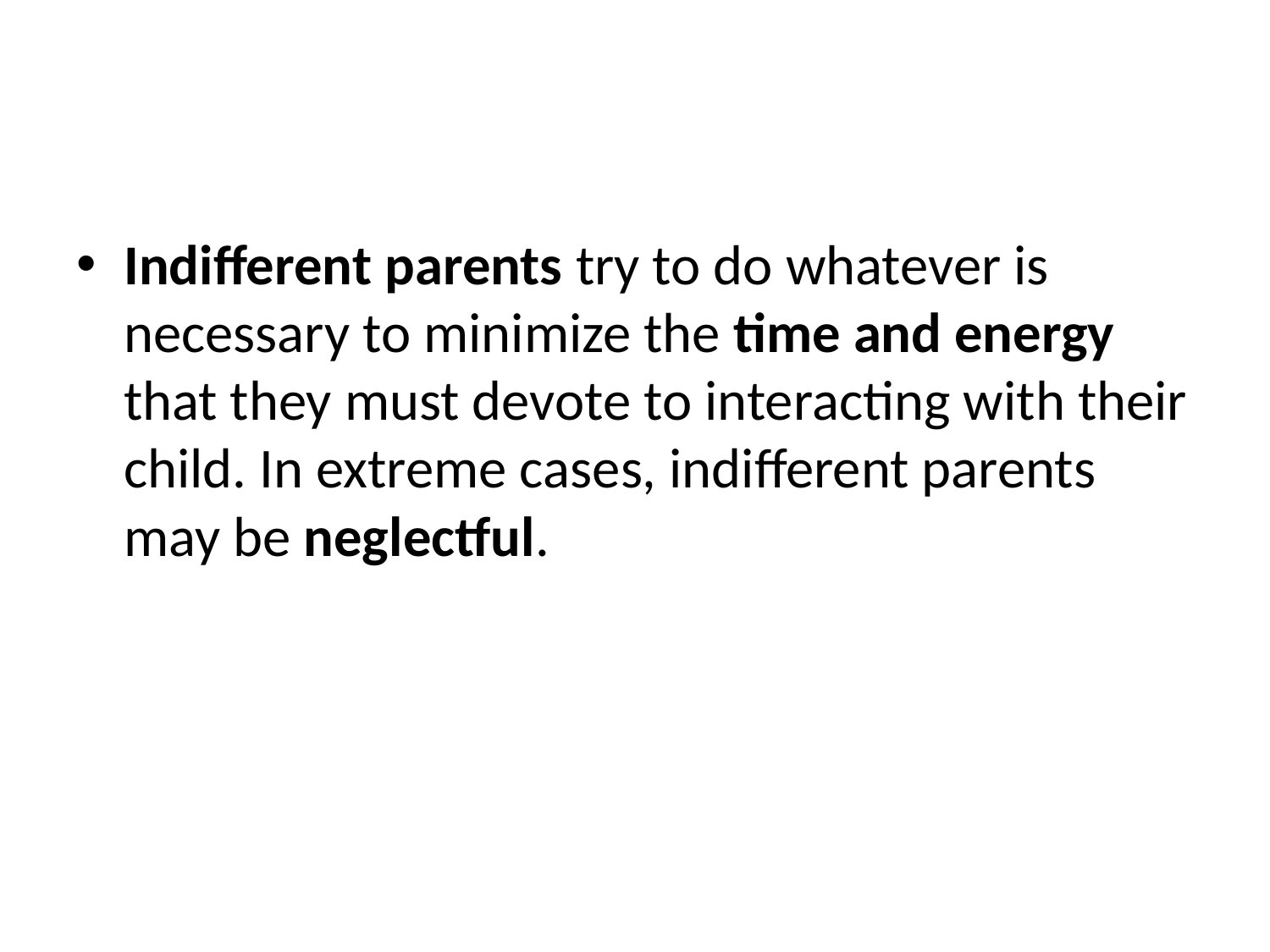

#
Indifferent parents try to do whatever is necessary to minimize the time and energy that they must devote to interacting with their child. In extreme cases, indifferent parents may be neglectful.